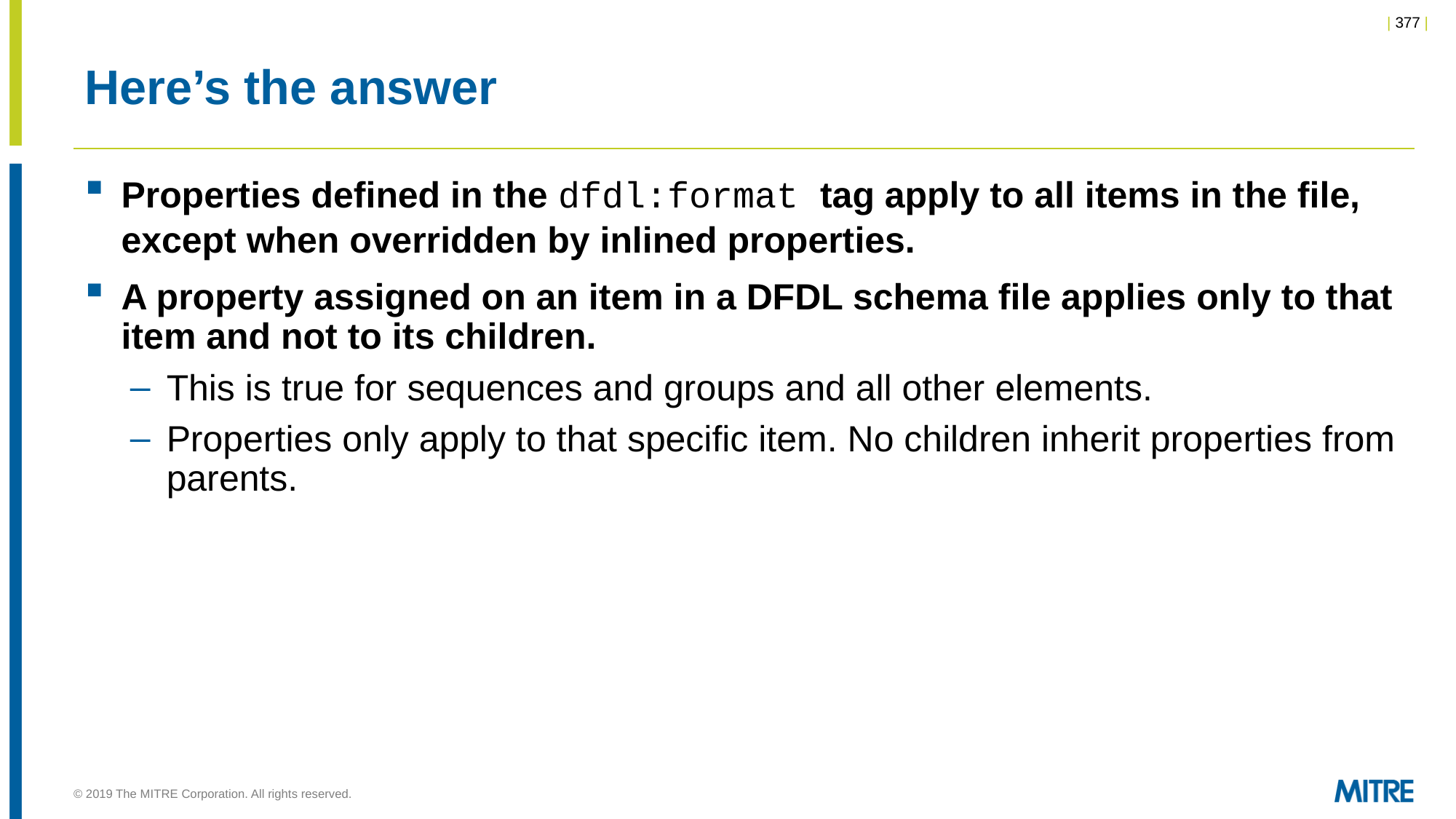

# Here’s the answer
Properties defined in the dfdl:format tag apply to all items in the file, except when overridden by inlined properties.
A property assigned on an item in a DFDL schema file applies only to that item and not to its children.
This is true for sequences and groups and all other elements.
Properties only apply to that specific item. No children inherit properties from parents.
© 2019 The MITRE Corporation. All rights reserved.